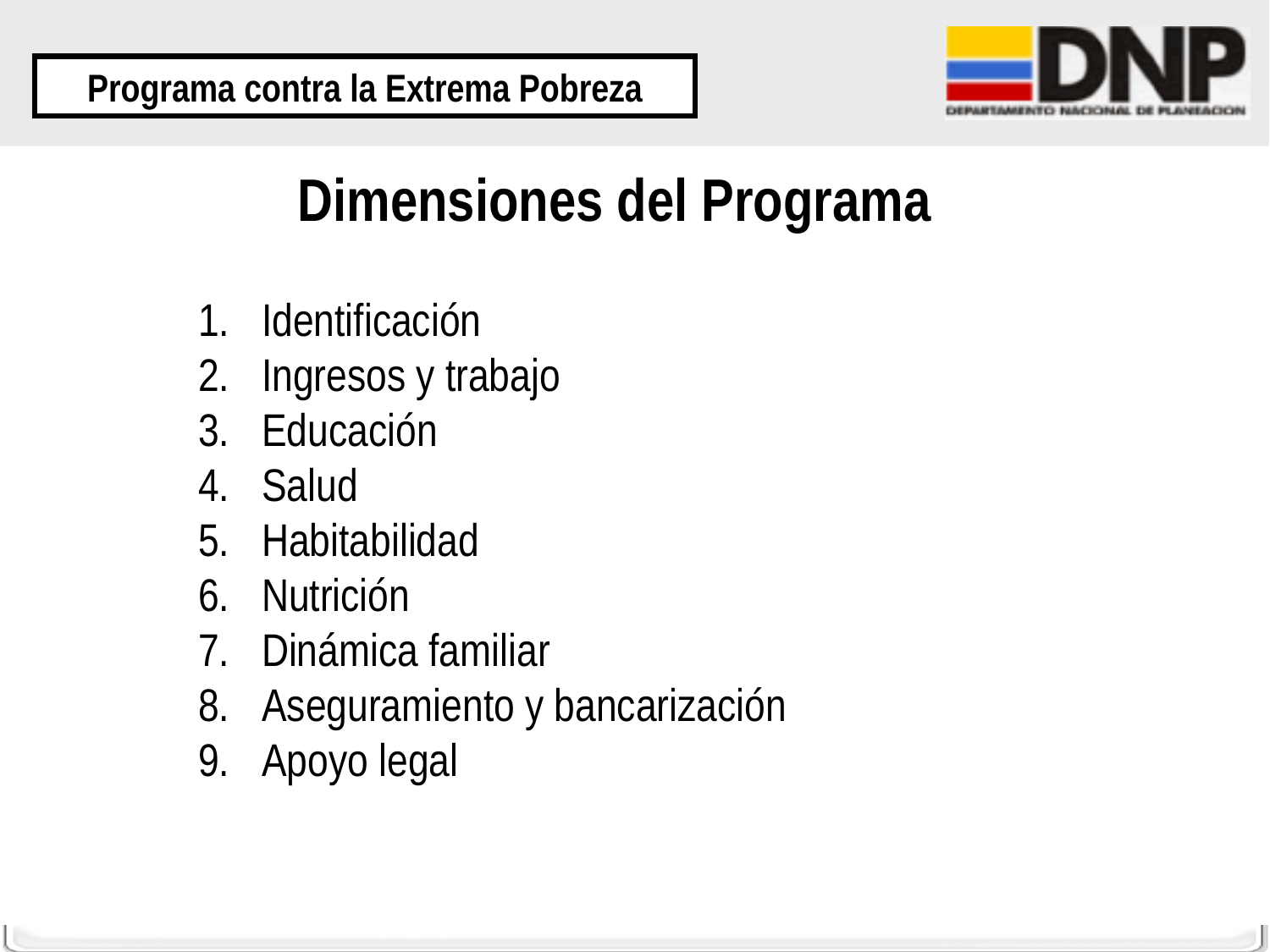

Programa contra la Extrema Pobreza
Dimensiones del Programa
Identificación
Ingresos y trabajo
Educación
Salud
Habitabilidad
Nutrición
Dinámica familiar
Aseguramiento y bancarización
Apoyo legal